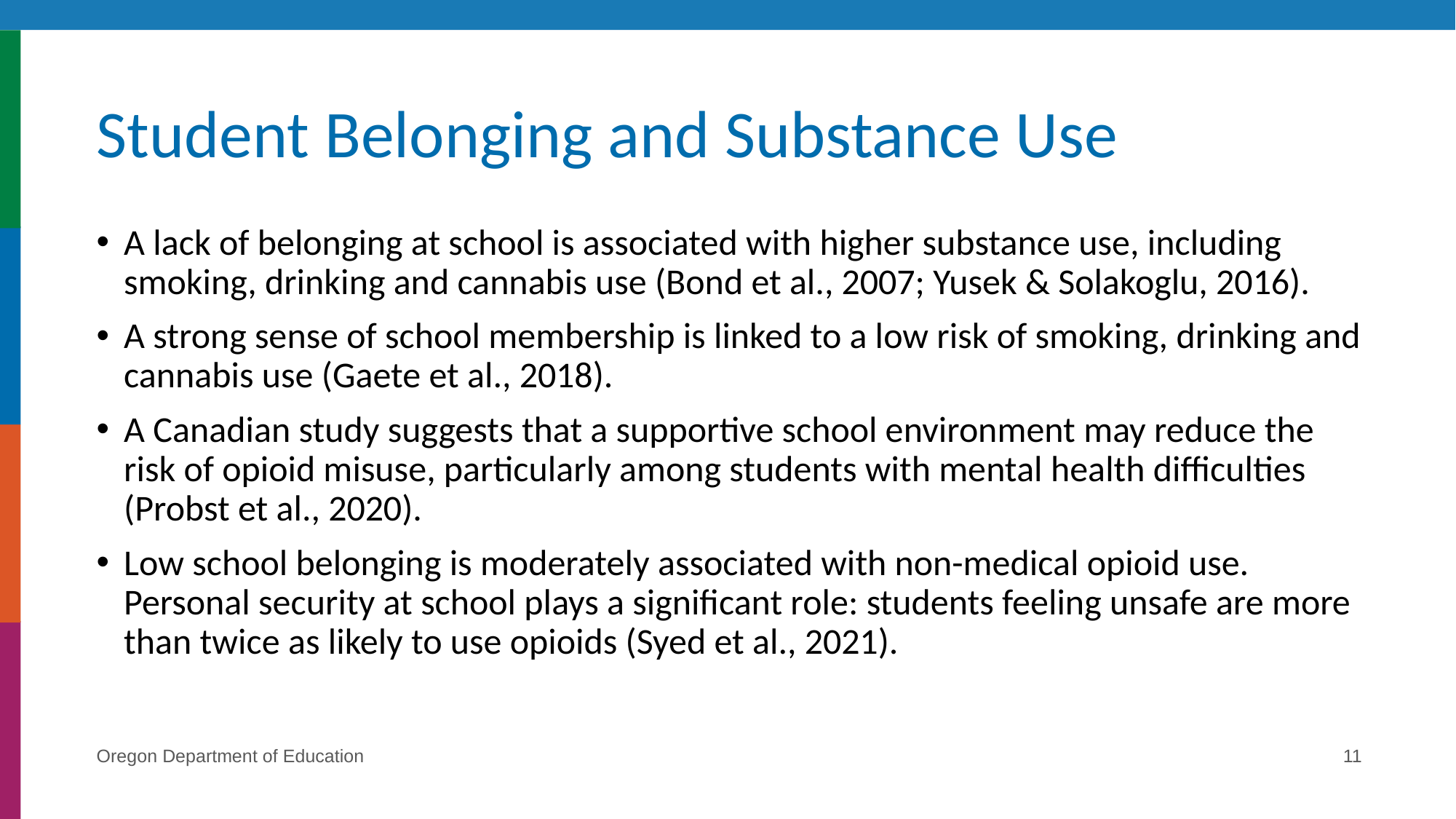

# Student Belonging and Substance Use
A lack of belonging at school is associated with higher substance use, including smoking, drinking and cannabis use (Bond et al., 2007; Yusek & Solakoglu, 2016).
A strong sense of school membership is linked to a low risk of smoking, drinking and cannabis use (Gaete et al., 2018).
A Canadian study suggests that a supportive school environment may reduce the risk of opioid misuse, particularly among students with mental health difficulties (Probst et al., 2020).
Low school belonging is moderately associated with non-medical opioid use. Personal security at school plays a significant role: students feeling unsafe are more than twice as likely to use opioids (Syed et al., 2021).
Oregon Department of Education
11